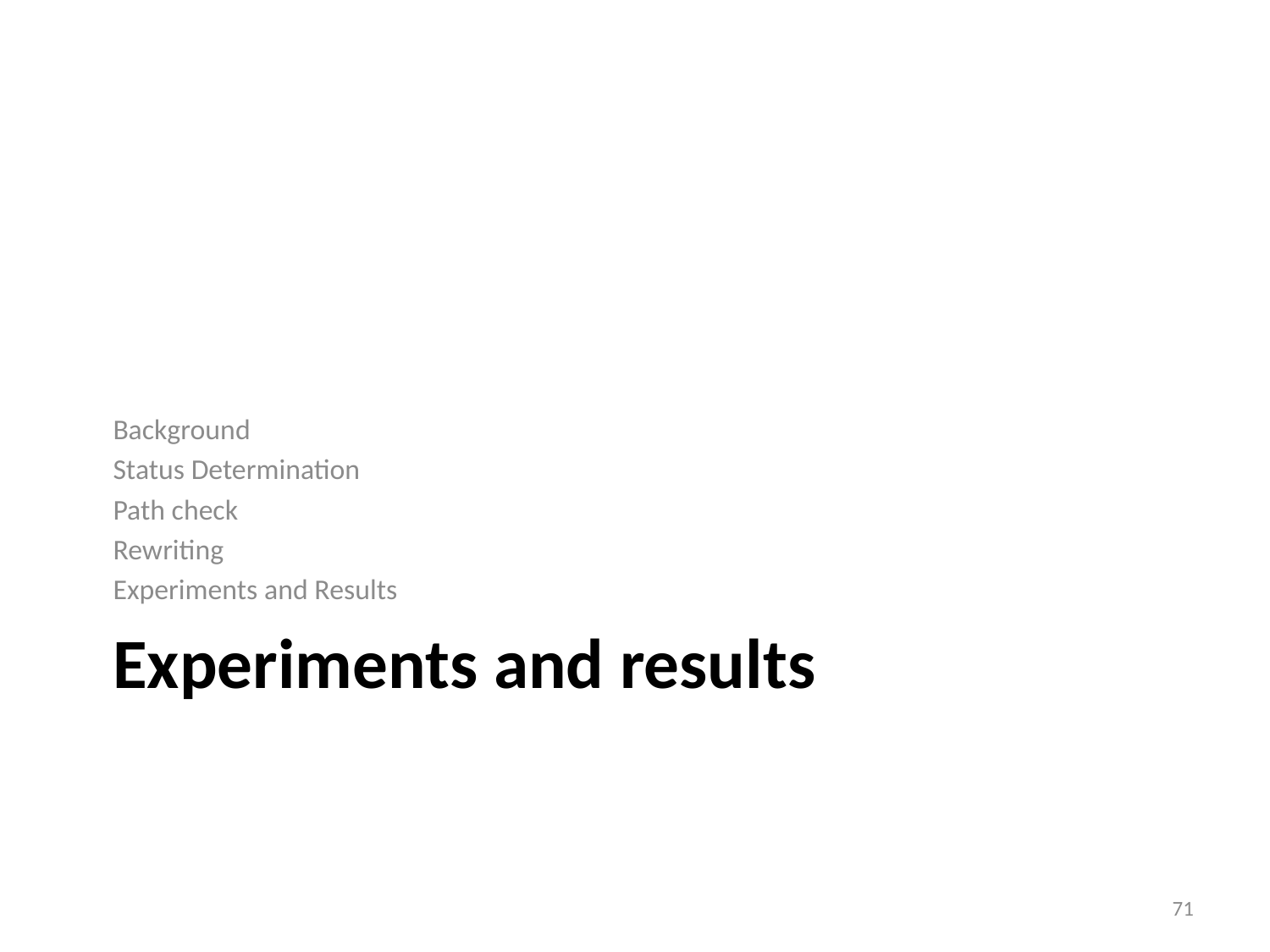

Background
Status Determination
Path check
Rewriting
Experiments and Results
# Experiments and results
71